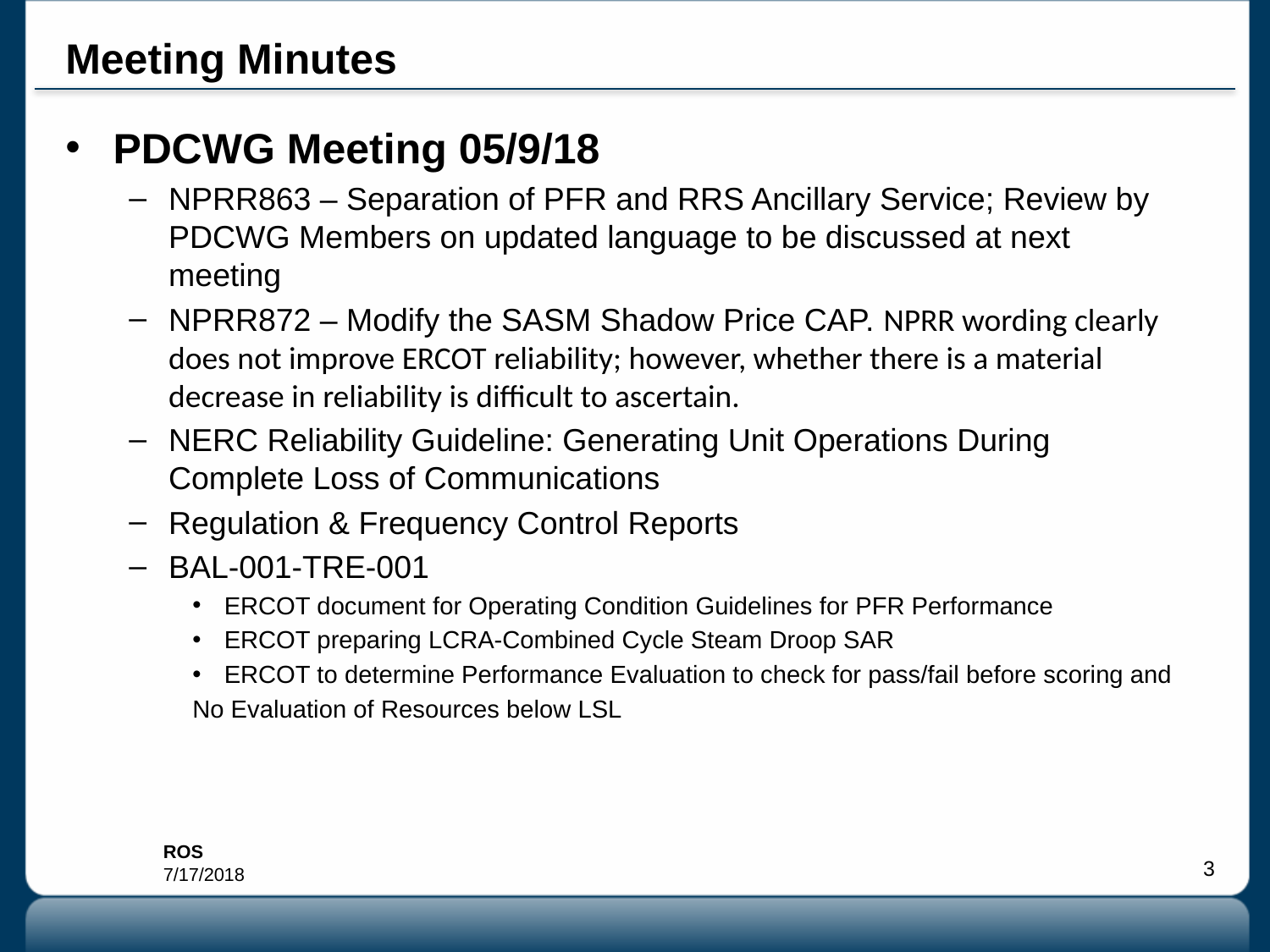

# Meeting Minutes
PDCWG Meeting 05/9/18
NPRR863 – Separation of PFR and RRS Ancillary Service; Review by PDCWG Members on updated language to be discussed at next meeting
NPRR872 – Modify the SASM Shadow Price CAP. NPRR wording clearly does not improve ERCOT reliability; however, whether there is a material decrease in reliability is difficult to ascertain.
NERC Reliability Guideline: Generating Unit Operations During Complete Loss of Communications
Regulation & Frequency Control Reports
BAL-001-TRE-001
ERCOT document for Operating Condition Guidelines for PFR Performance
ERCOT preparing LCRA-Combined Cycle Steam Droop SAR
ERCOT to determine Performance Evaluation to check for pass/fail before scoring and
No Evaluation of Resources below LSL